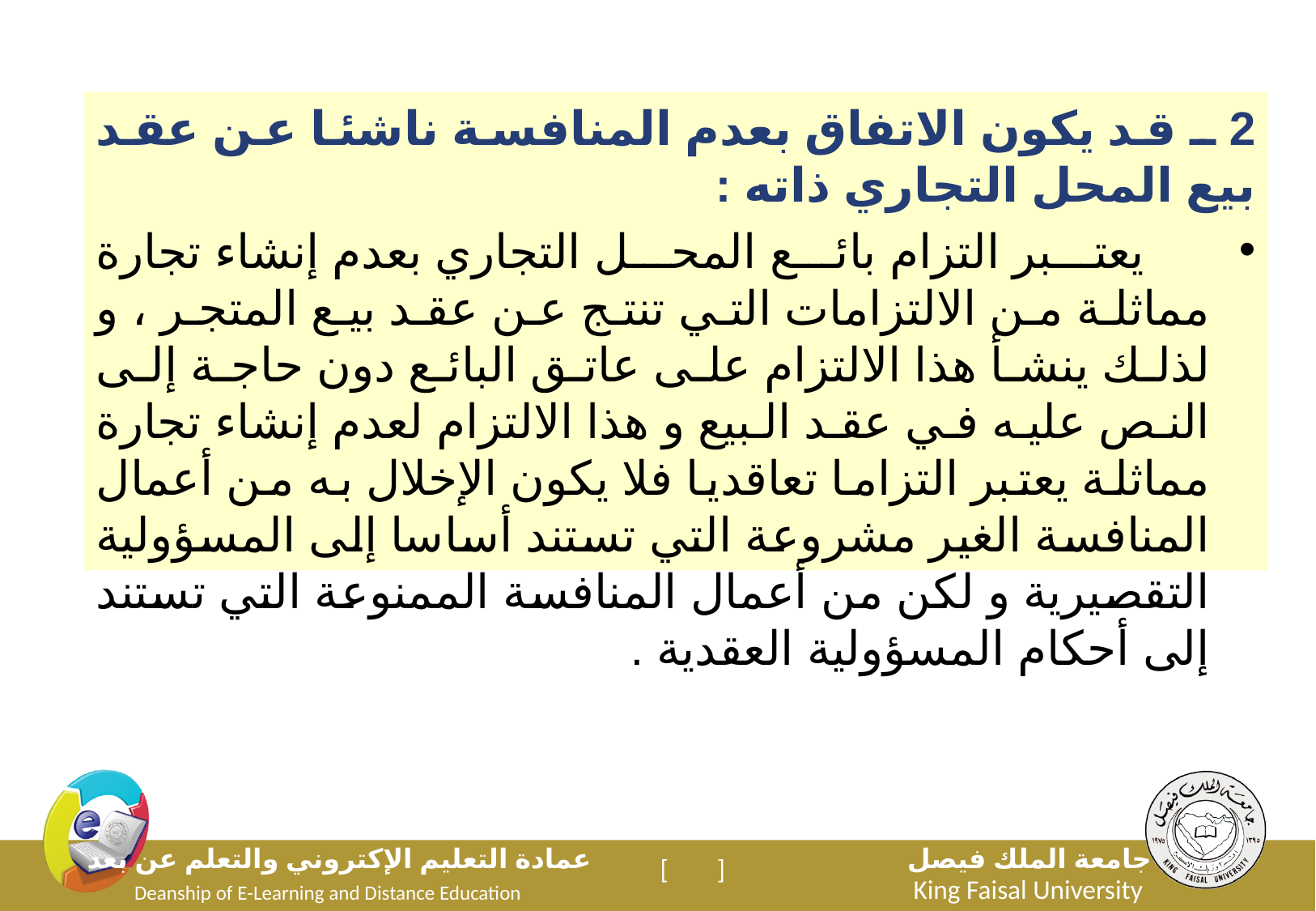

2 ـ قد يكون الاتفاق بعدم المنافسة ناشئا عن عقد بيع المحل التجاري ذاته :
     يعتبر التزام بائع المحل التجاري بعدم إنشاء تجارة مماثلة من الالتزامات التي تنتج عن عقد بيع المتجر ، و لذلك ينشأ هذا الالتزام على عاتق البائع دون حاجة إلى النص عليه في عقد البيع و هذا الالتزام لعدم إنشاء تجارة مماثلة يعتبر التزاما تعاقديا فلا يكون الإخلال به من أعمال المنافسة الغير مشروعة التي تستند أساسا إلى المسؤولية التقصيرية و لكن من أعمال المنافسة الممنوعة التي تستند إلى أحكام المسؤولية العقدية .